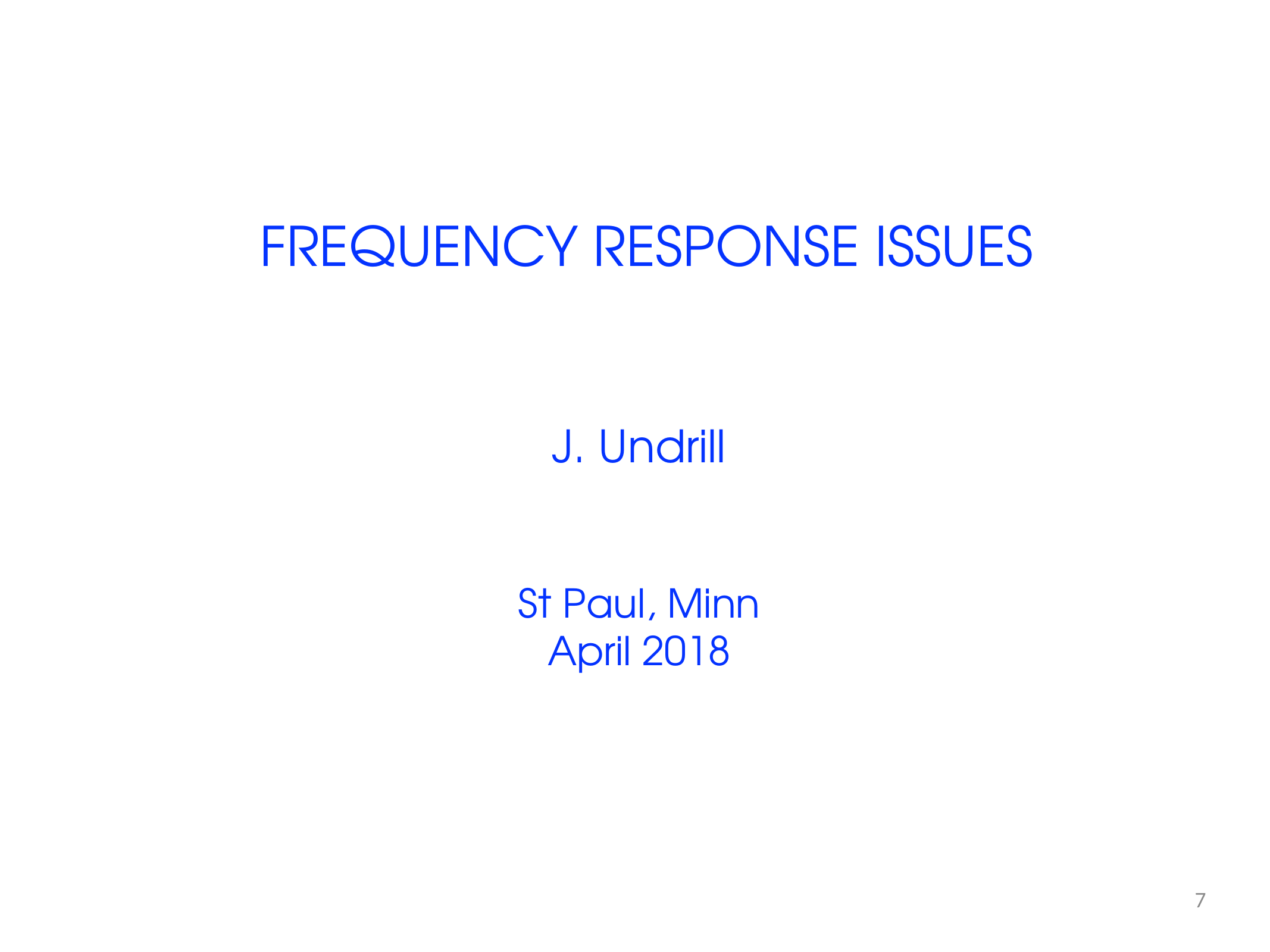

FREQUENCY RESPONSE ISSUES

J. Undrill

St Paul, Minn April 2018

7